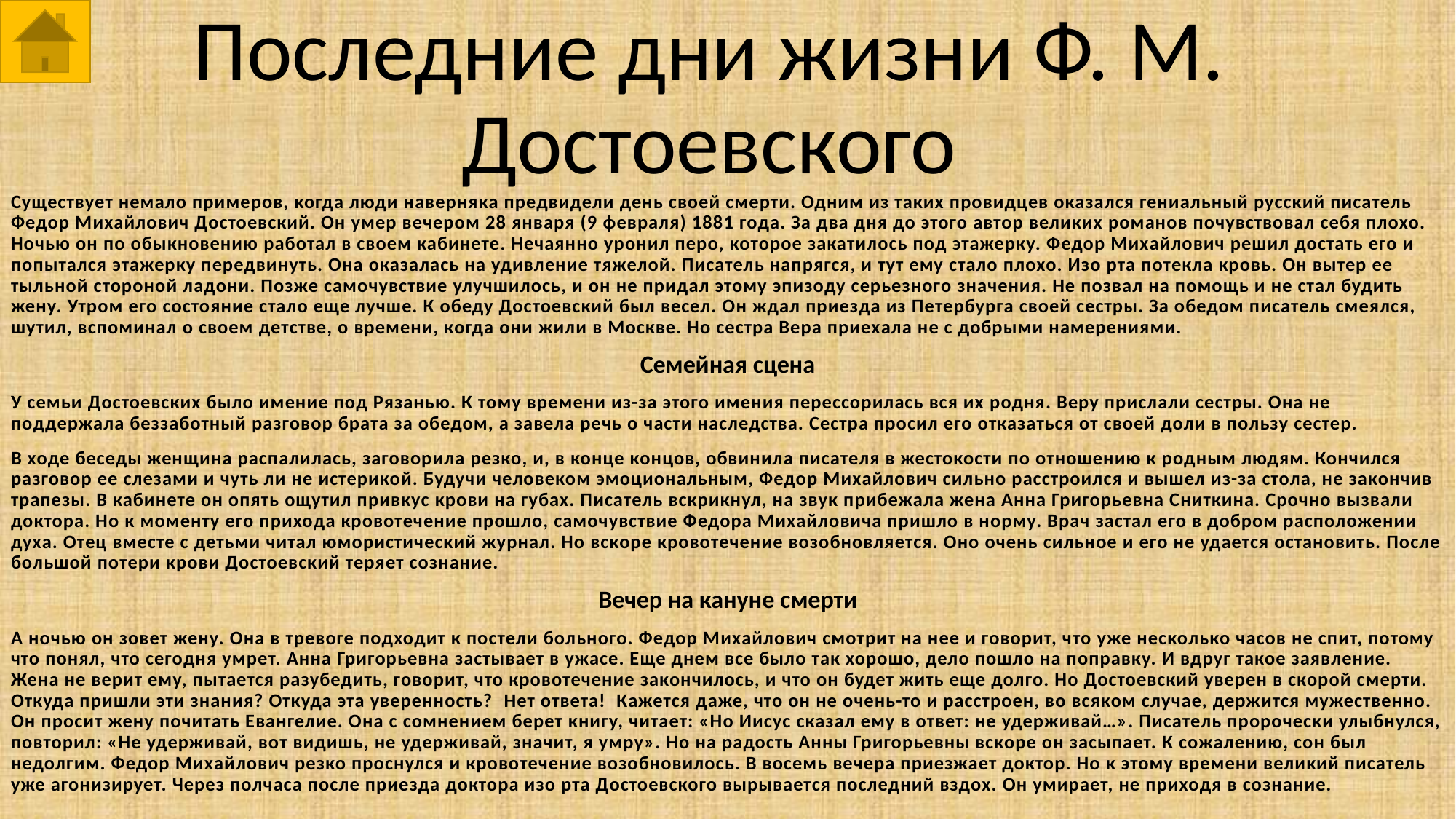

# Последние дни жизни Ф. М. Достоевского

Существует немало примеров, когда люди наверняка предвидели день своей смерти. Одним из таких провидцев оказался гениальный русский писатель Федор Михайлович Достоевский. Он умер вечером 28 января (9 февраля) 1881 года. За два дня до этого автор великих романов почувствовал себя плохо. Ночью он по обыкновению работал в своем кабинете. Нечаянно уронил перо, которое закатилось под этажерку. Федор Михайлович решил достать его и попытался этажерку передвинуть. Она оказалась на удивление тяжелой. Писатель напрягся, и тут ему стало плохо. Изо рта потекла кровь. Он вытер ее тыльной стороной ладони. Позже самочувствие улучшилось, и он не придал этому эпизоду серьезного значения. Не позвал на помощь и не стал будить жену. Утром его состояние стало еще лучше. К обеду Достоевский был весел. Он ждал приезда из Петербурга своей сестры. За обедом писатель смеялся, шутил, вспоминал о своем детстве, о времени, когда они жили в Москве. Но сестра Вера приехала не с добрыми намерениями.
Семейная сцена
У семьи Достоевских было имение под Рязанью. К тому времени из-за этого имения перессорилась вся их родня. Веру прислали сестры. Она не поддержала беззаботный разговор брата за обедом, а завела речь о части наследства. Сестра просил его отказаться от своей доли в пользу сестер.
В ходе беседы женщина распалилась, заговорила резко, и, в конце концов, обвинила писателя в жестокости по отношению к родным людям. Кончился разговор ее слезами и чуть ли не истерикой. Будучи человеком эмоциональным, Федор Михайлович сильно расстроился и вышел из-за стола, не закончив трапезы. В кабинете он опять ощутил привкус крови на губах. Писатель вскрикнул, на звук прибежала жена Анна Григорьевна Сниткина. Срочно вызвали доктора. Но к моменту его прихода кровотечение прошло, самочувствие Федора Михайловича пришло в норму. Врач застал его в добром расположении духа. Отец вместе с детьми читал юмористический журнал. Но вскоре кровотечение возобновляется. Оно очень сильное и его не удается остановить. После большой потери крови Достоевский теряет сознание.
Вечер на кануне смерти
А ночью он зовет жену. Она в тревоге подходит к постели больного. Федор Михайлович смотрит на нее и говорит, что уже несколько часов не спит, потому что понял, что сегодня умрет. Анна Григорьевна застывает в ужасе. Еще днем все было так хорошо, дело пошло на поправку. И вдруг такое заявление. Жена не верит ему, пытается разубедить, говорит, что кровотечение закончилось, и что он будет жить еще долго. Но Достоевский уверен в скорой смерти. Откуда пришли эти знания? Откуда эта уверенность?  Нет ответа!  Кажется даже, что он не очень-то и расстроен, во всяком случае, держится мужественно. Он просит жену почитать Евангелие. Она с сомнением берет книгу, читает: «Но Иисус сказал ему в ответ: не удерживай…». Писатель пророчески улыбнулся, повторил: «Не удерживай, вот видишь, не удерживай, значит, я умру». Но на радость Анны Григорьевны вскоре он засыпает. К сожалению, сон был недолгим. Федор Михайлович резко проснулся и кровотечение возобновилось. В восемь вечера приезжает доктор. Но к этому времени великий писатель уже агонизирует. Через полчаса после приезда доктора изо рта Достоевского вырывается последний вздох. Он умирает, не приходя в сознание.